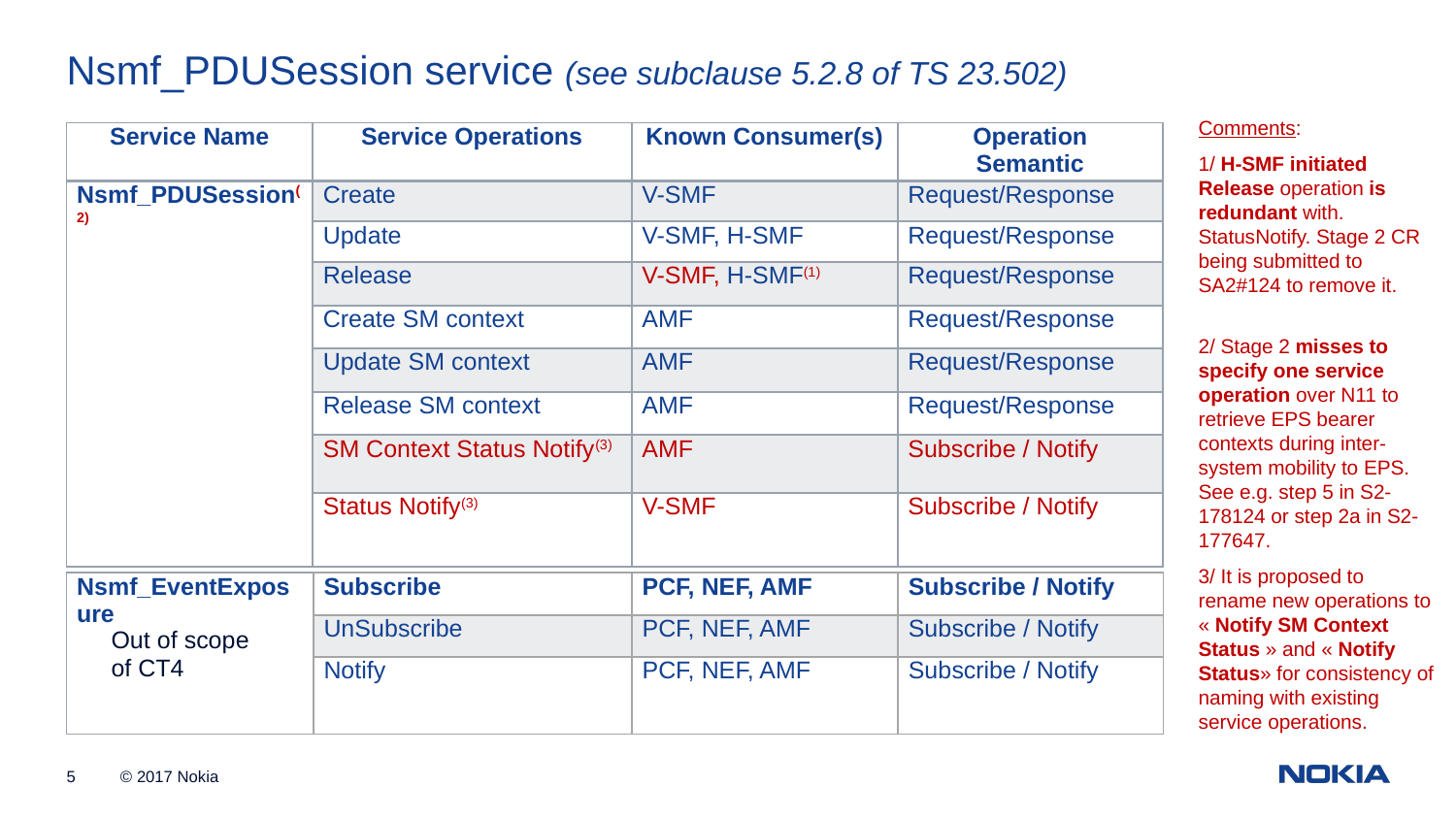

Nsmf_PDUSession service (see subclause 5.2.8 of TS 23.502)
Comments:
1/ H-SMF initiated Release operation is redundant with. StatusNotify. Stage 2 CR being submitted to SA2#124 to remove it.
2/ Stage 2 misses to specify one service operation over N11 to retrieve EPS bearer contexts during inter-system mobility to EPS. See e.g. step 5 in S2-178124 or step 2a in S2-177647.
3/ It is proposed to rename new operations to « Notify SM Context Status » and « Notify Status» for consistency of naming with existing service operations.

| Service Name | Service Operations | Known Consumer(s) | Operation Semantic |
| --- | --- | --- | --- |
| Nsmf\_PDUSession(2) | Create | V-SMF | Request/Response |
|  | Update | V-SMF, H-SMF | Request/Response |
|  | Release | V-SMF, H-SMF(1) | Request/Response |
|  | Create SM context | AMF | Request/Response |
|  | Update SM context | AMF | Request/Response |
|  | Release SM context | AMF | Request/Response |
|  | SM Context Status Notify(3) | AMF | Subscribe / Notify |
|  | Status Notify(3) | V-SMF | Subscribe / Notify |

| Nsmf\_EventExposure | Subscribe | PCF, NEF, AMF | Subscribe / Notify |
| --- | --- | --- | --- |
|  | UnSubscribe | PCF, NEF, AMF | Subscribe / Notify |
|  | Notify | PCF, NEF, AMF | Subscribe / Notify |
Out of scope of CT4